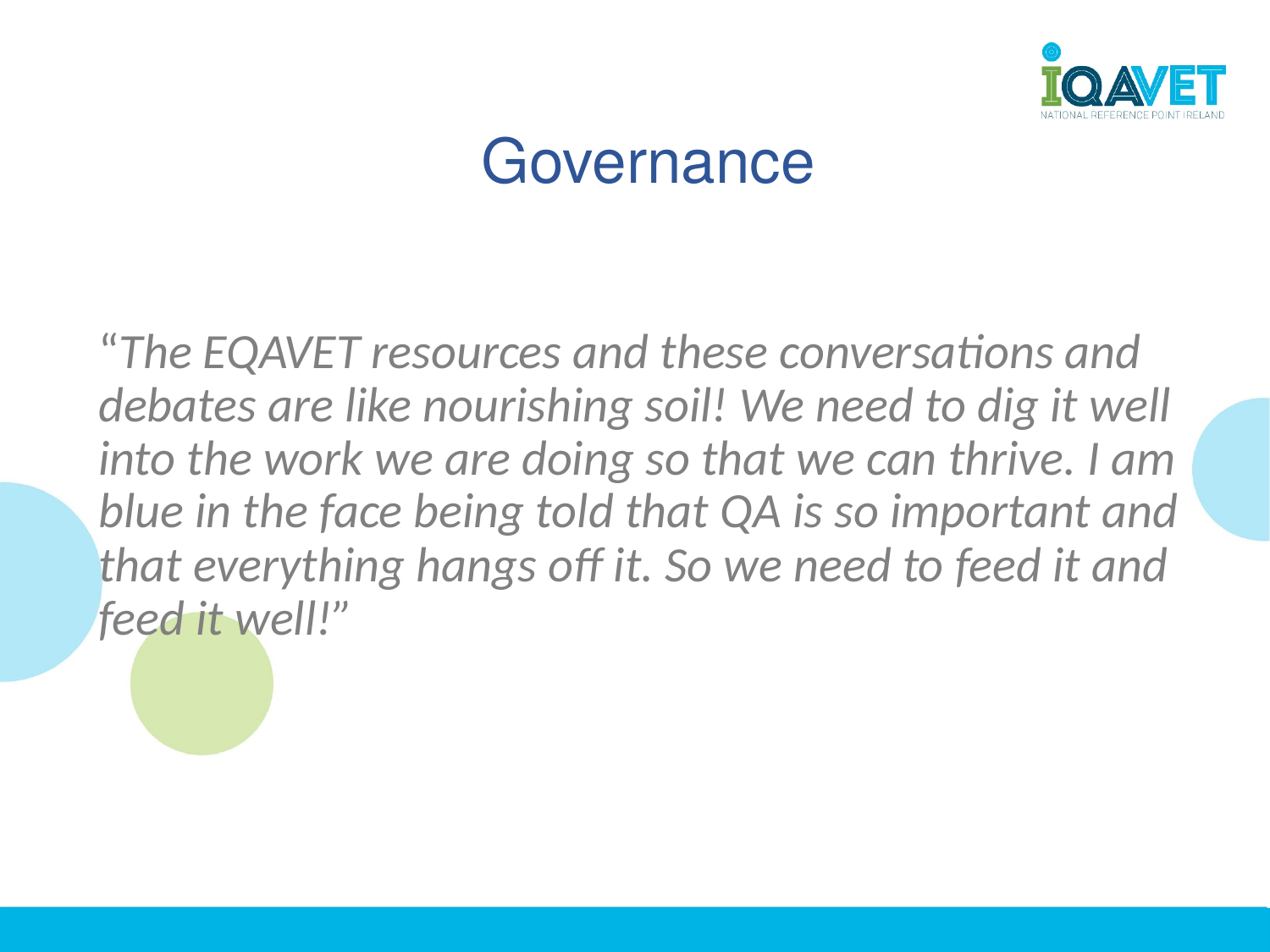

# Governance

“The EQAVET resources and these conversations and debates are like nourishing soil! We need to dig it well into the work we are doing so that we can thrive. I am blue in the face being told that QA is so important and that everything hangs off it. So we need to feed it and feed it well!”